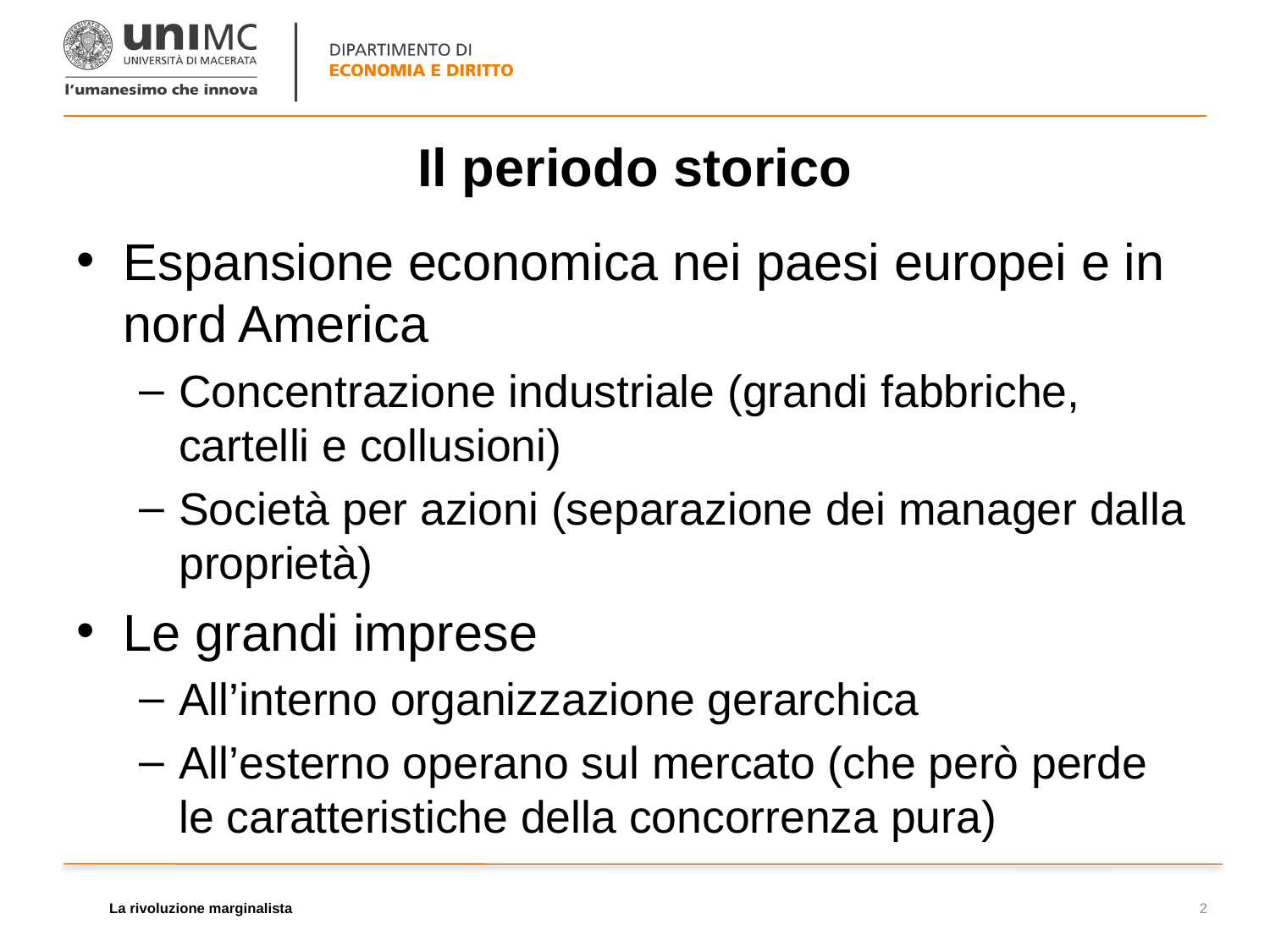

# Il periodo storico
Espansione economica nei paesi europei e in nord America
Concentrazione industriale (grandi fabbriche, cartelli e collusioni)
Società per azioni (separazione dei manager dalla proprietà)
Le grandi imprese
All’interno organizzazione gerarchica
All’esterno operano sul mercato (che però perde le caratteristiche della concorrenza pura)
La rivoluzione marginalista
2